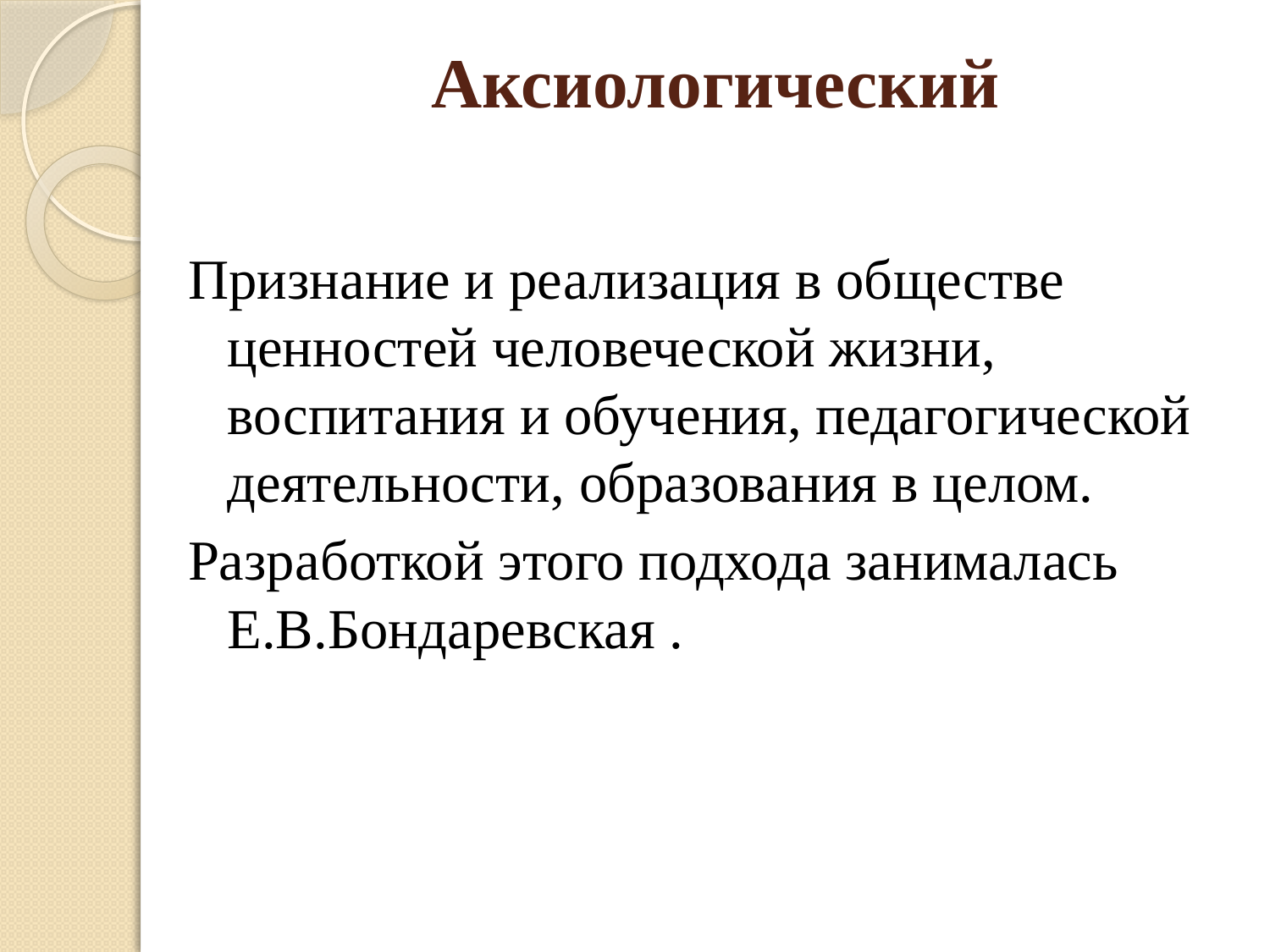

# Аксиологический
Признание и реализация в обществе ценностей человеческой жизни, воспитания и обучения, педагогической деятельности, образования в целом.
Разработкой этого подхода занималась Е.В.Бондаревская .